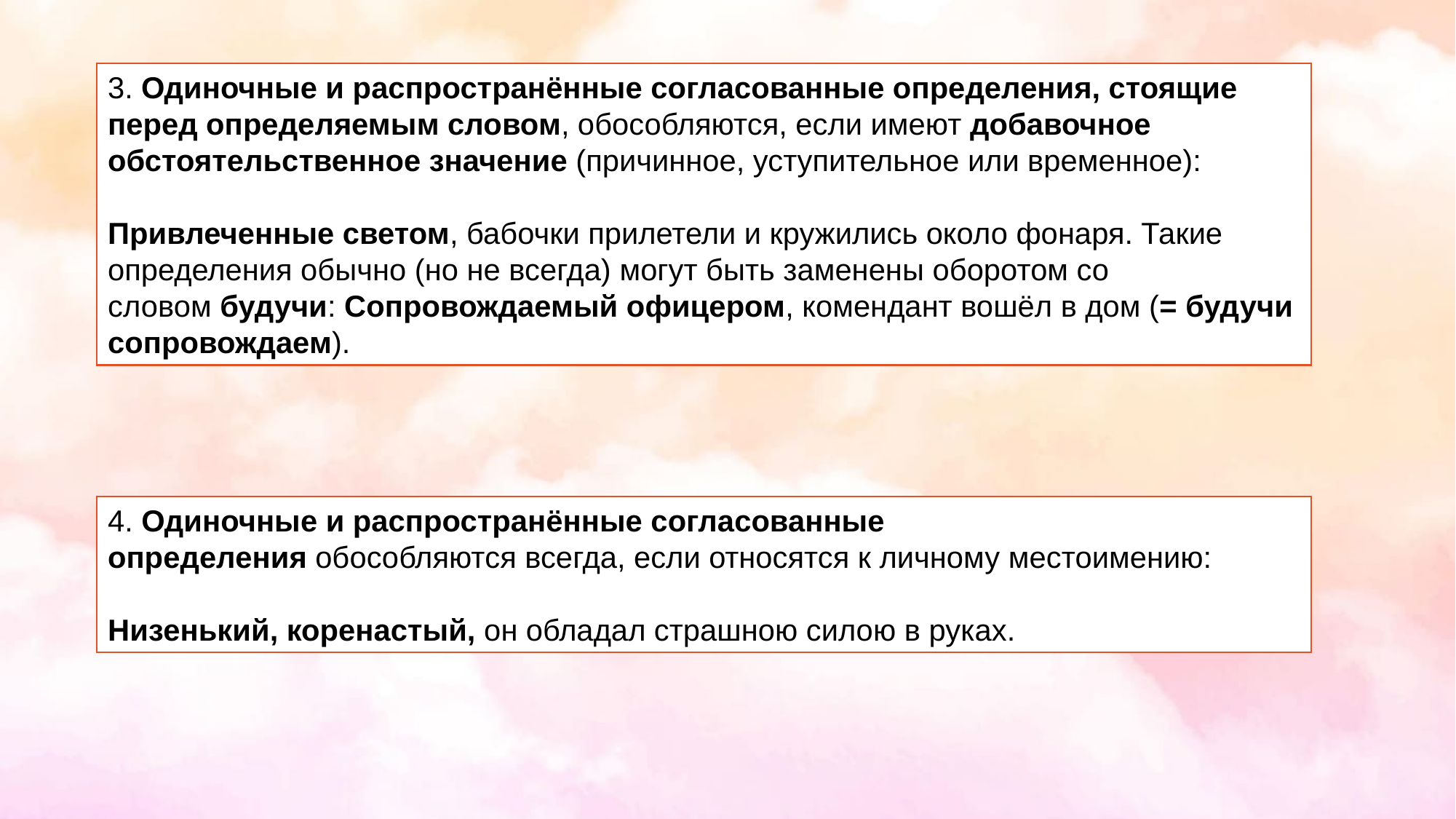

3. Одиночные и распространённые согласованные определения, стоящие перед определяемым словом, обособляются, если имеют добавочное обстоятельственное значение (причинное, уступительное или временное):

Привлеченные светом, бабочки прилетели и кружились около фонаря. Такие определения обычно (но не всегда) могут быть заменены оборотом со словом будучи: Сопровождаемый офицером, комендант вошёл в дом (= будучи сопровождаем).
4. Одиночные и распространённые согласованные определения обособляются всегда, если относятся к личному местоимению:

Низенький, коренастый, он обладал страшною силою в руках.